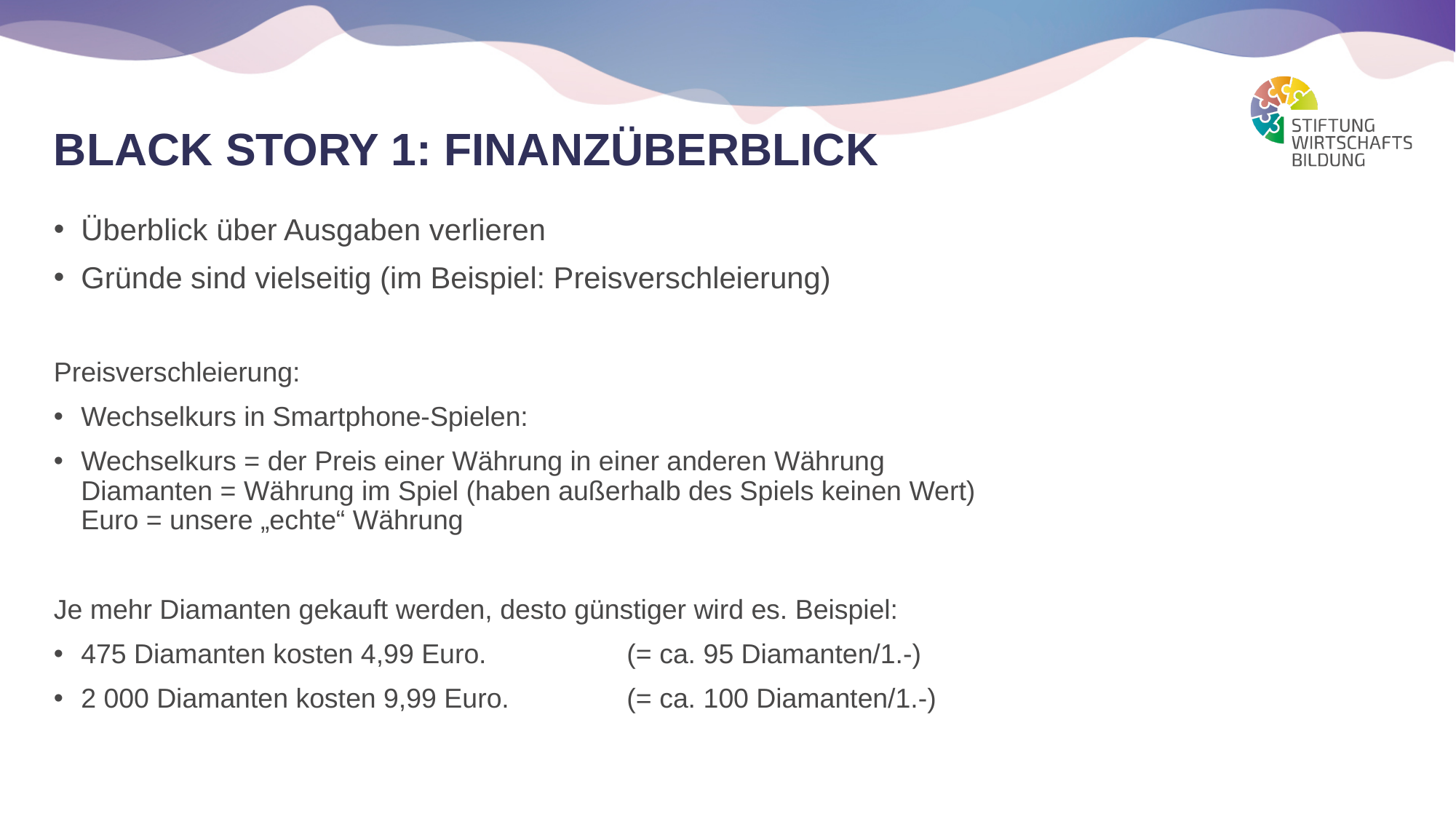

# Black Story 1: Finanzüberblick
Überblick über Ausgaben verlieren
Gründe sind vielseitig (im Beispiel: Preisverschleierung)

Preisverschleierung:
Wechselkurs in Smartphone-Spielen:
Wechselkurs = der Preis einer Währung in einer anderen Währung
Diamanten = Währung im Spiel (haben außerhalb des Spiels keinen Wert)
Euro = unsere „echte“ Währung

Je mehr Diamanten gekauft werden, desto günstiger wird es. Beispiel:
475 Diamanten kosten 4,99 Euro.		(= ca. 95 Diamanten/1.-)
2 000 Diamanten kosten 9,99 Euro.		(= ca. 100 Diamanten/1.-)